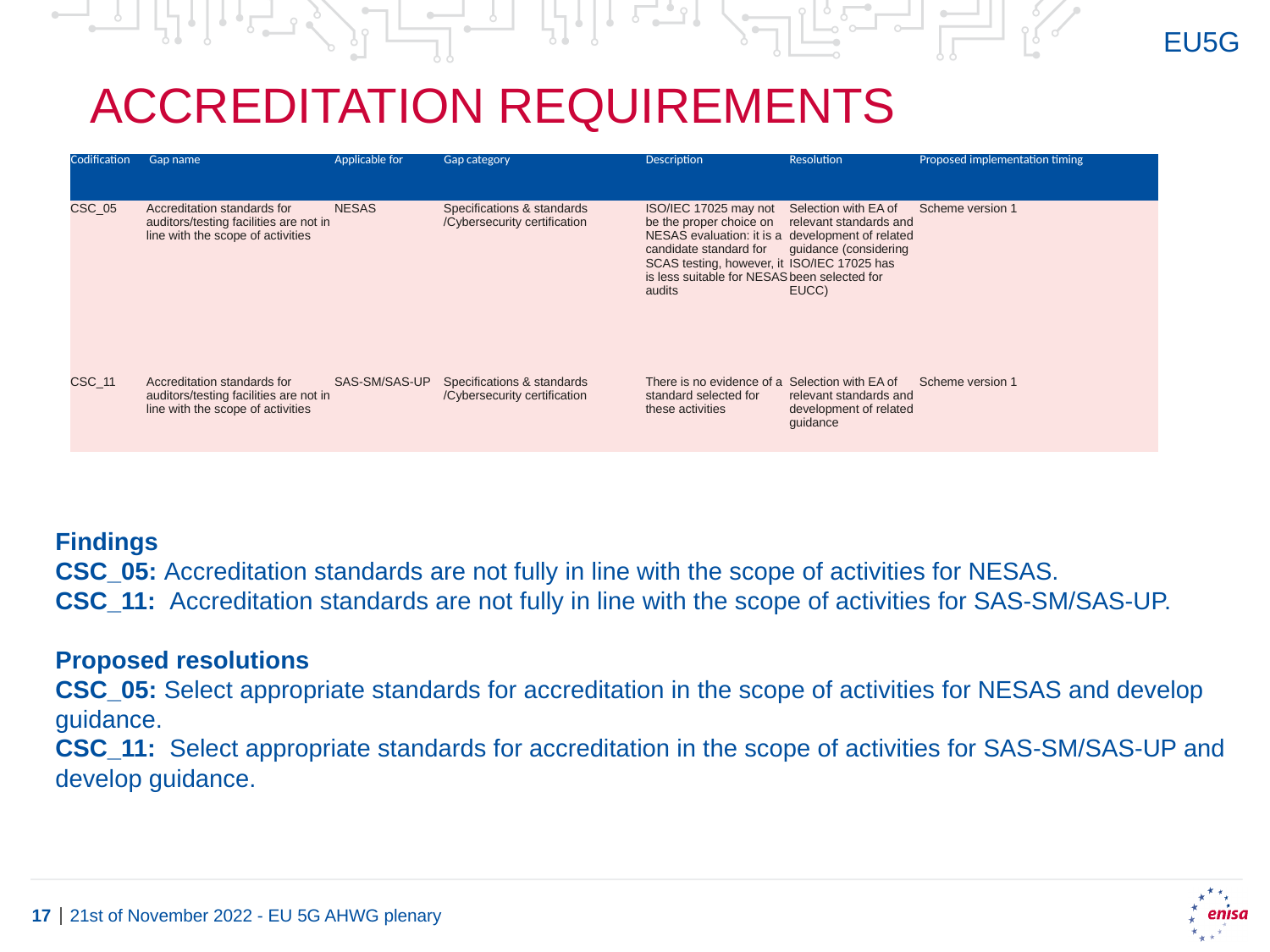

EU5G

# Accreditation requirements
| Codification | Gap name | Applicable for | Gap category | Description | Resolution | Proposed implementation timing |
| --- | --- | --- | --- | --- | --- | --- |
| CSC\_05 | Accreditation standards for auditors/testing facilities are not in line with the scope of activities | NESAS | Specifications & standards /Cybersecurity certification | ISO/IEC 17025 may not be the proper choice on NESAS evaluation: it is a candidate standard for SCAS testing, however, it is less suitable for NESAS audits | Selection with EA of relevant standards and development of related guidance (considering ISO/IEC 17025 has been selected for EUCC) | Scheme version 1 |
| CSC\_11 | Accreditation standards for auditors/testing facilities are not in line with the scope of activities | SAS-SM/SAS-UP | Specifications & standards /Cybersecurity certification | There is no evidence of a standard selected for these activities | Selection with EA of relevant standards and development of related guidance | Scheme version 1 |
Findings
CSC_05: Accreditation standards are not fully in line with the scope of activities for NESAS.
CSC_11:  Accreditation standards are not fully in line with the scope of activities for SAS-SM/SAS-UP.

Proposed resolutions
CSC_05: Select appropriate standards for accreditation in the scope of activities for NESAS and develop guidance.
CSC_11:  Select appropriate standards for accreditation in the scope of activities for SAS-SM/SAS-UP and develop guidance.

21st of November 2022 - EU 5G AHWG plenary